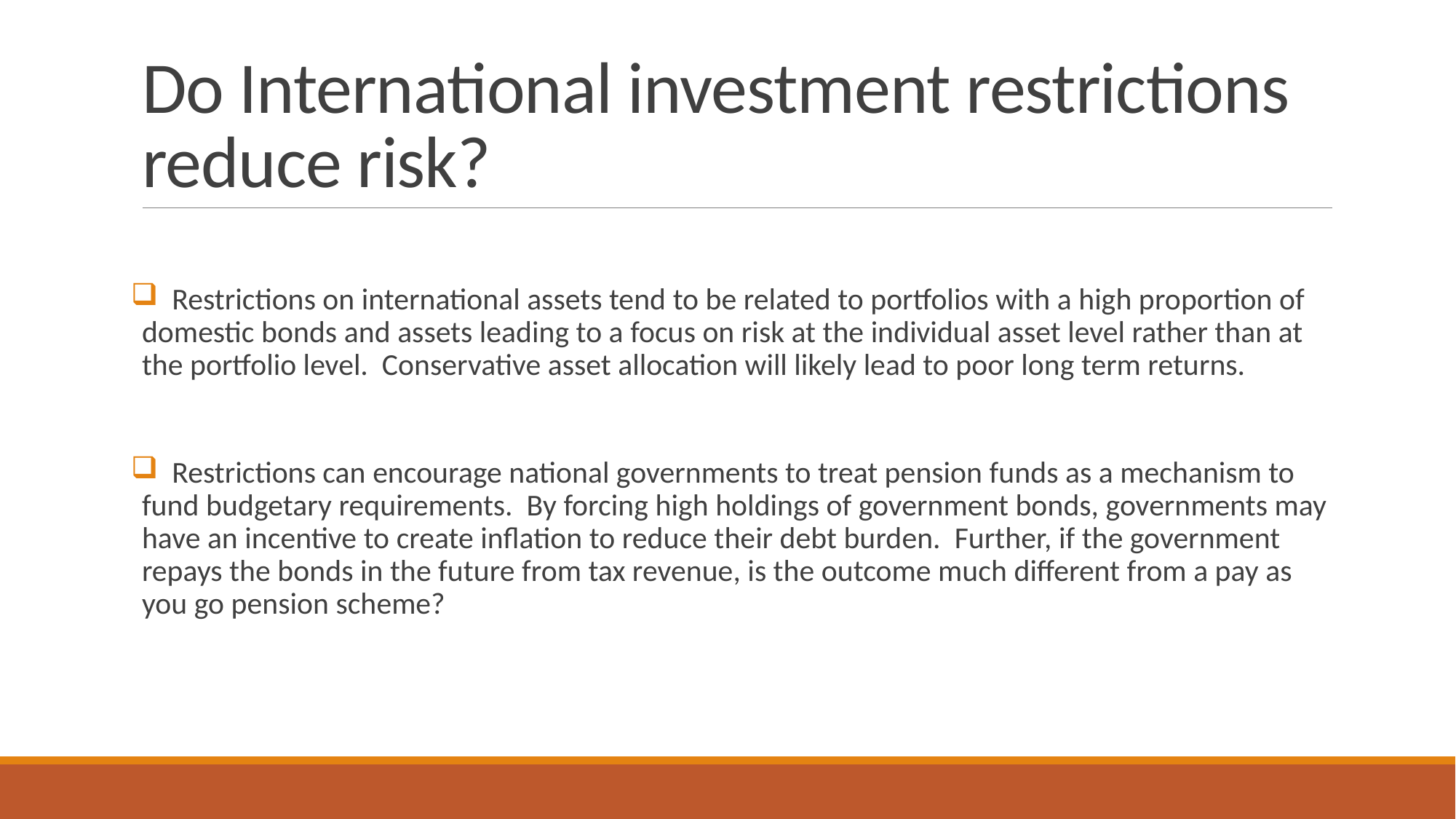

# Do International investment restrictions reduce risk?

  Restrictions on international assets tend to be related to portfolios with a high proportion of domestic bonds and assets leading to a focus on risk at the individual asset level rather than at the portfolio level.  Conservative asset allocation will likely lead to poor long term returns.

  Restrictions can encourage national governments to treat pension funds as a mechanism to fund budgetary requirements.  By forcing high holdings of government bonds, governments may have an incentive to create inflation to reduce their debt burden.  Further, if the government repays the bonds in the future from tax revenue, is the outcome much different from a pay as you go pension scheme?